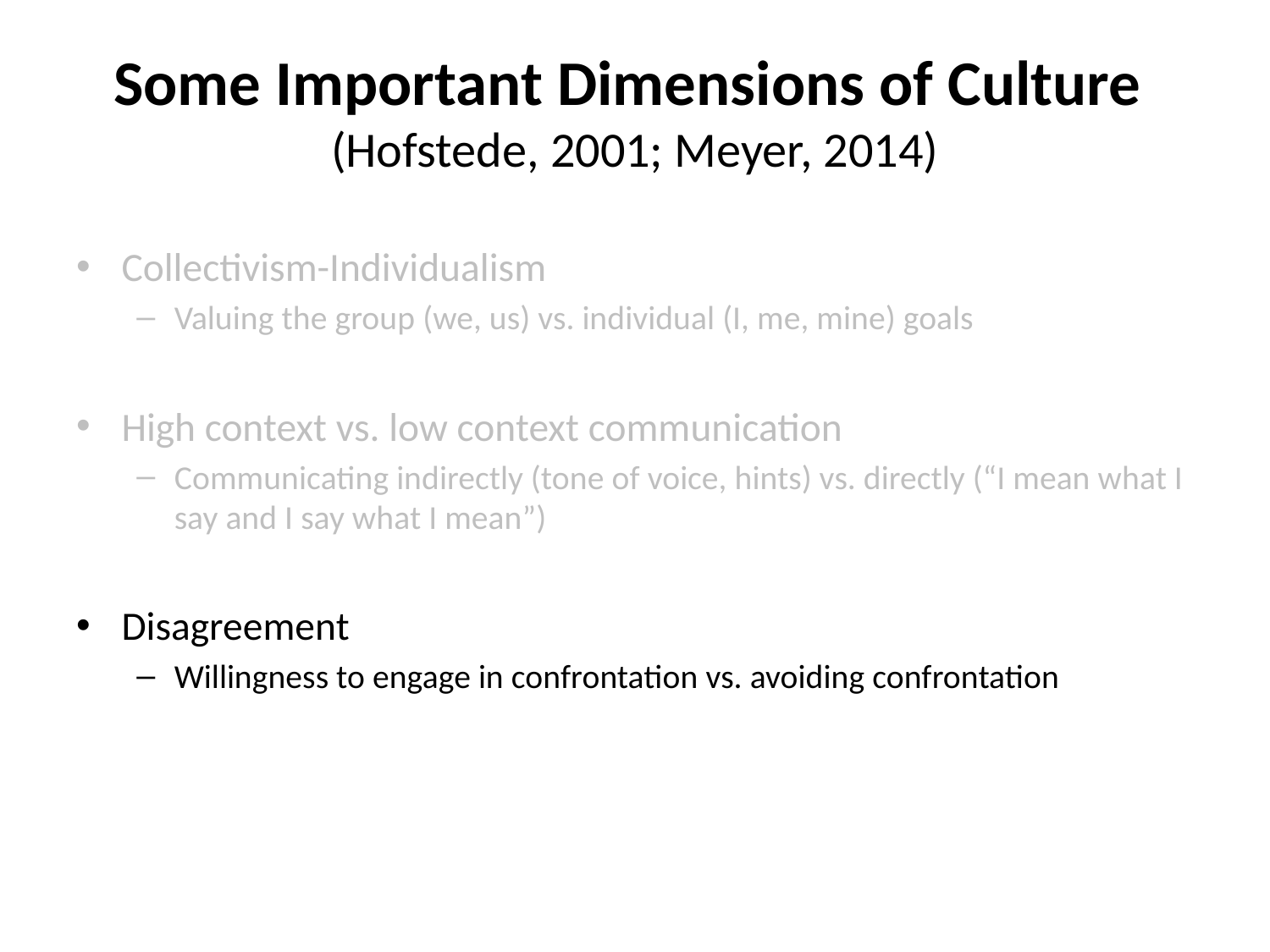

# Some Important Dimensions of Culture (Hofstede, 2001; Meyer, 2014)
Collectivism-Individualism
Valuing the group (we, us) vs. individual (I, me, mine) goals

High context vs. low context communication
Communicating indirectly (tone of voice, hints) vs. directly (“I mean what I say and I say what I mean”)

Disagreement
Willingness to engage in confrontation vs. avoiding confrontation

Time orientation
Flexible vs. strict attitude towards time